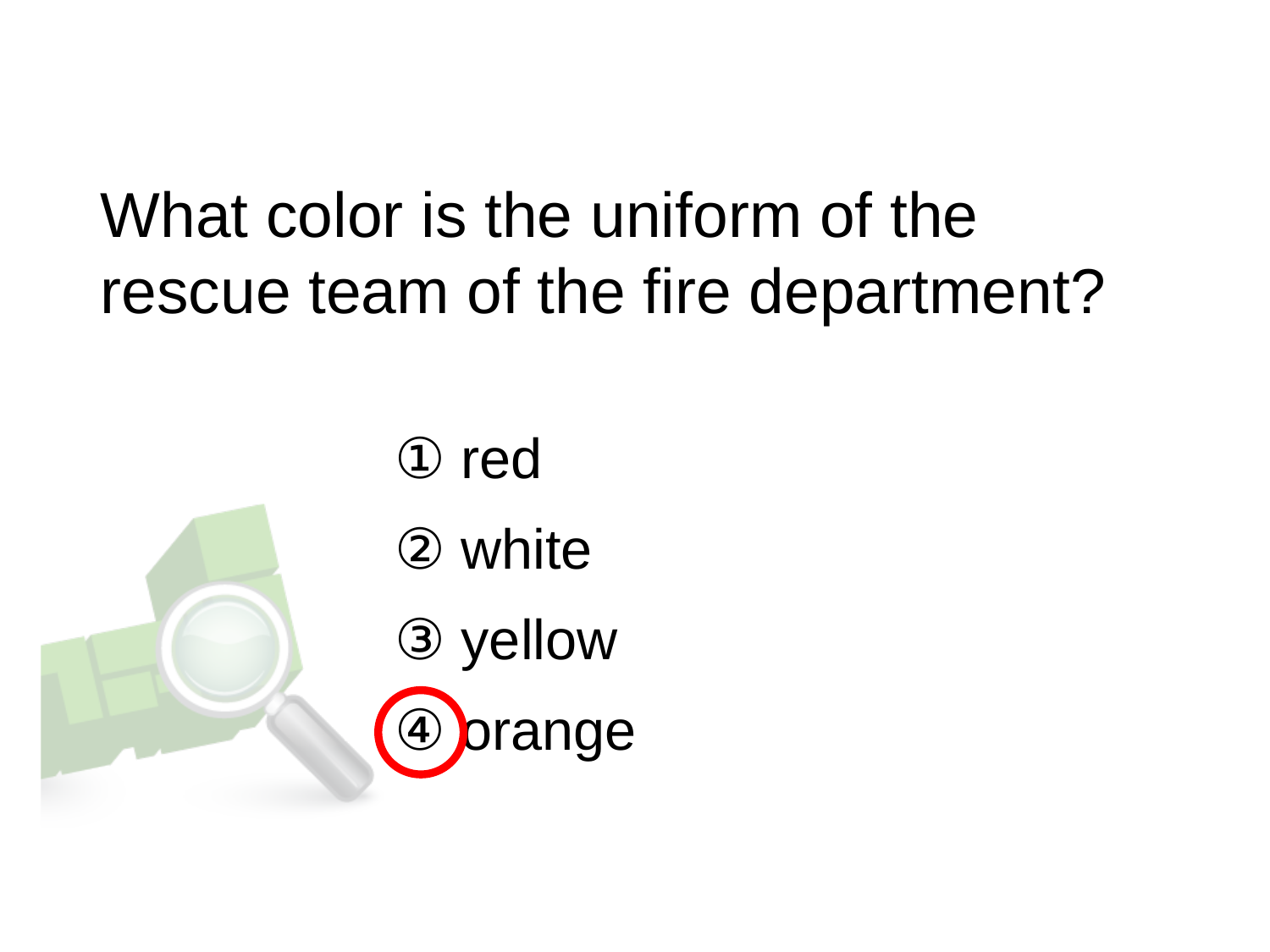

# What color is the uniform of the rescue team of the fire department?
① red
② white
③ yellow
④ orange